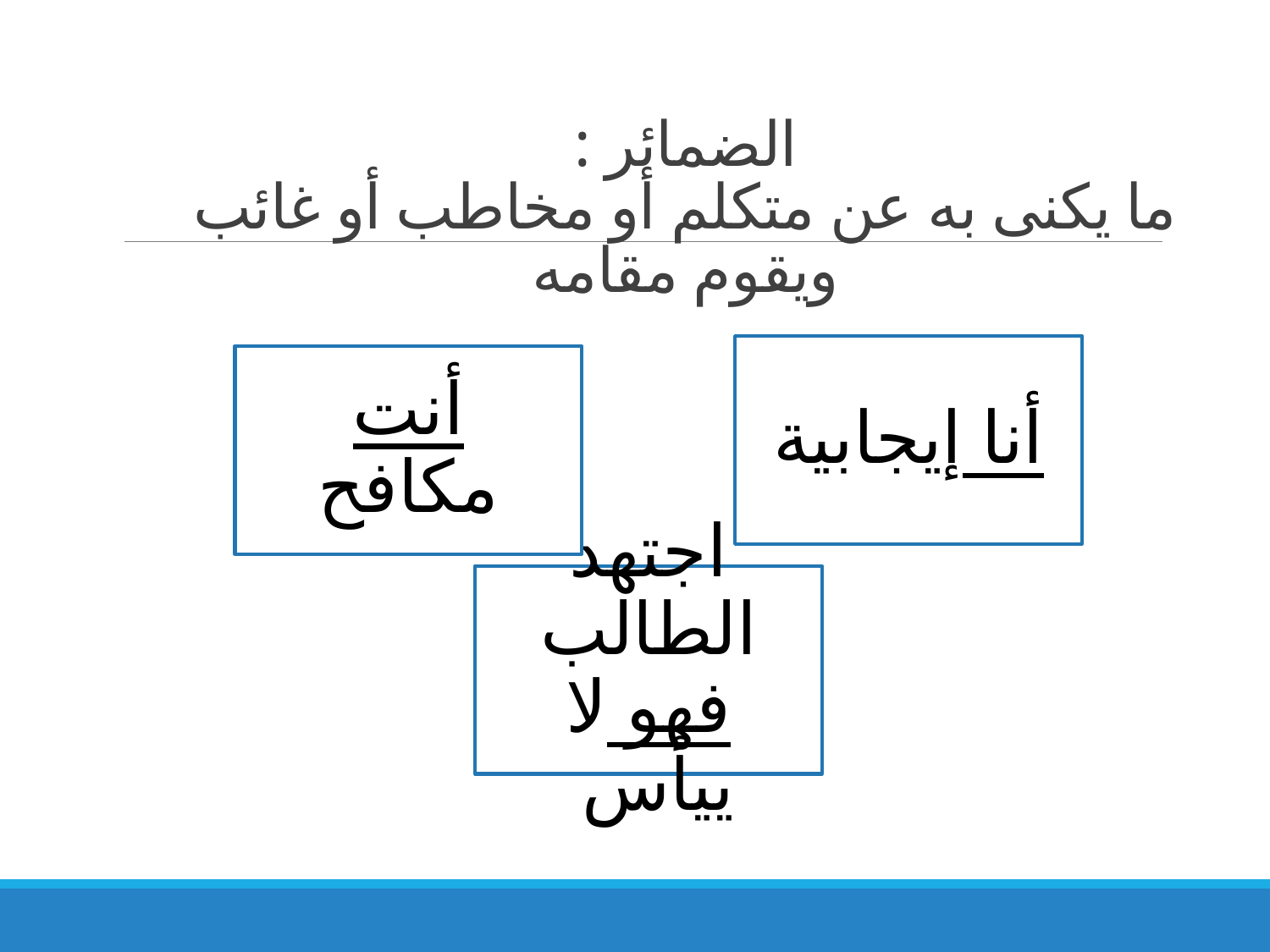

# الضمائر : ما يكنى به عن متكلم أو مخاطب أو غائب ويقوم مقامه
اجتهد الطالب فهو لا ييأس
أنت مكافح
أنا إيجابية